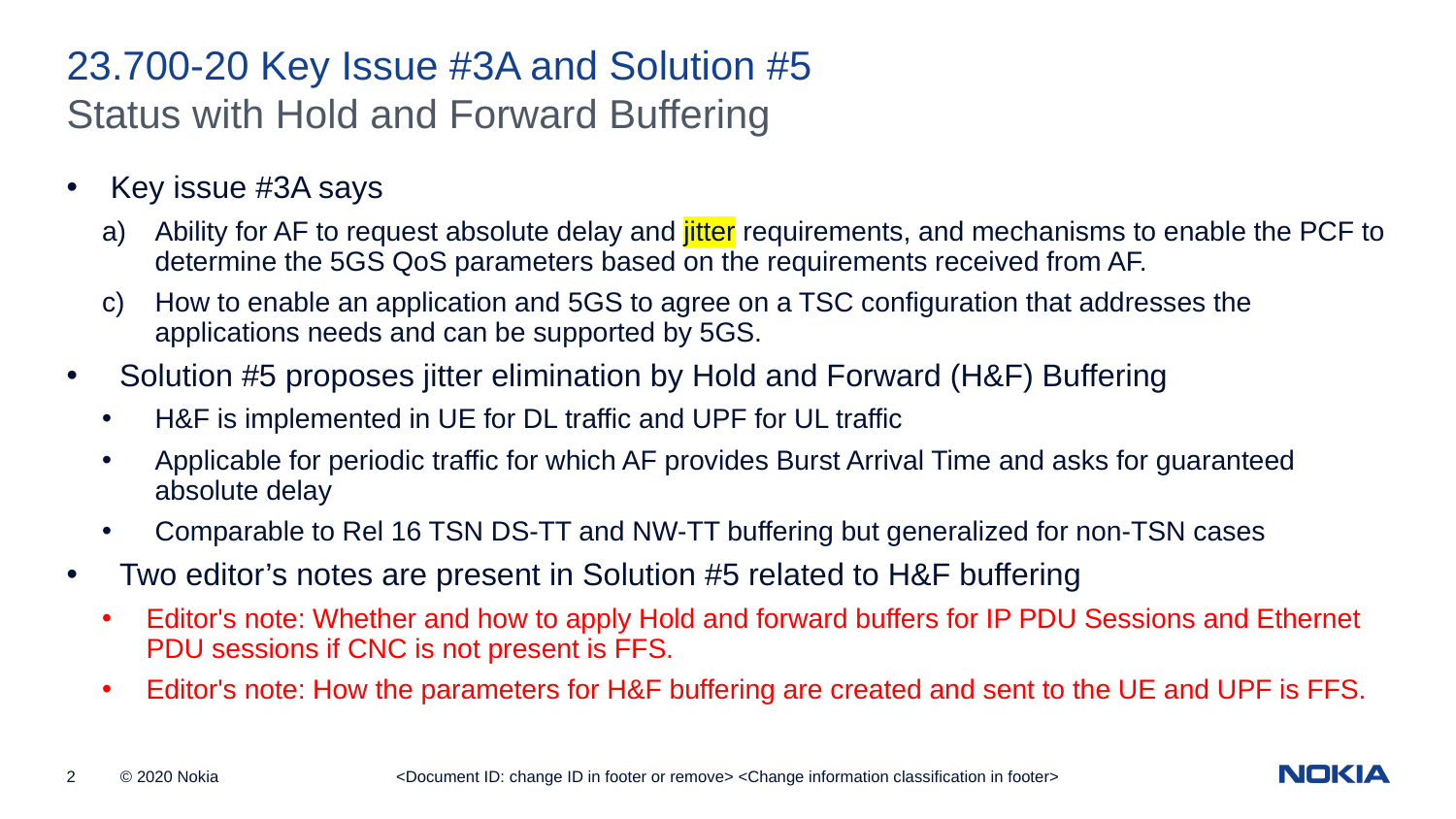

23.700-20 Key Issue #3A and Solution #5
Status with Hold and Forward Buffering
Key issue #3A says
Ability for AF to request absolute delay and jitter requirements, and mechanisms to enable the PCF to determine the 5GS QoS parameters based on the requirements received from AF.
How to enable an application and 5GS to agree on a TSC configuration that addresses the applications needs and can be supported by 5GS.
Solution #5 proposes jitter elimination by Hold and Forward (H&F) Buffering
H&F is implemented in UE for DL traffic and UPF for UL traffic
Applicable for periodic traffic for which AF provides Burst Arrival Time and asks for guaranteed absolute delay
Comparable to Rel 16 TSN DS-TT and NW-TT buffering but generalized for non-TSN cases
Two editor’s notes are present in Solution #5 related to H&F buffering
Editor's note: Whether and how to apply Hold and forward buffers for IP PDU Sessions and Ethernet PDU sessions if CNC is not present is FFS.
Editor's note: How the parameters for H&F buffering are created and sent to the UE and UPF is FFS.

<Document ID: change ID in footer or remove> <Change information classification in footer>